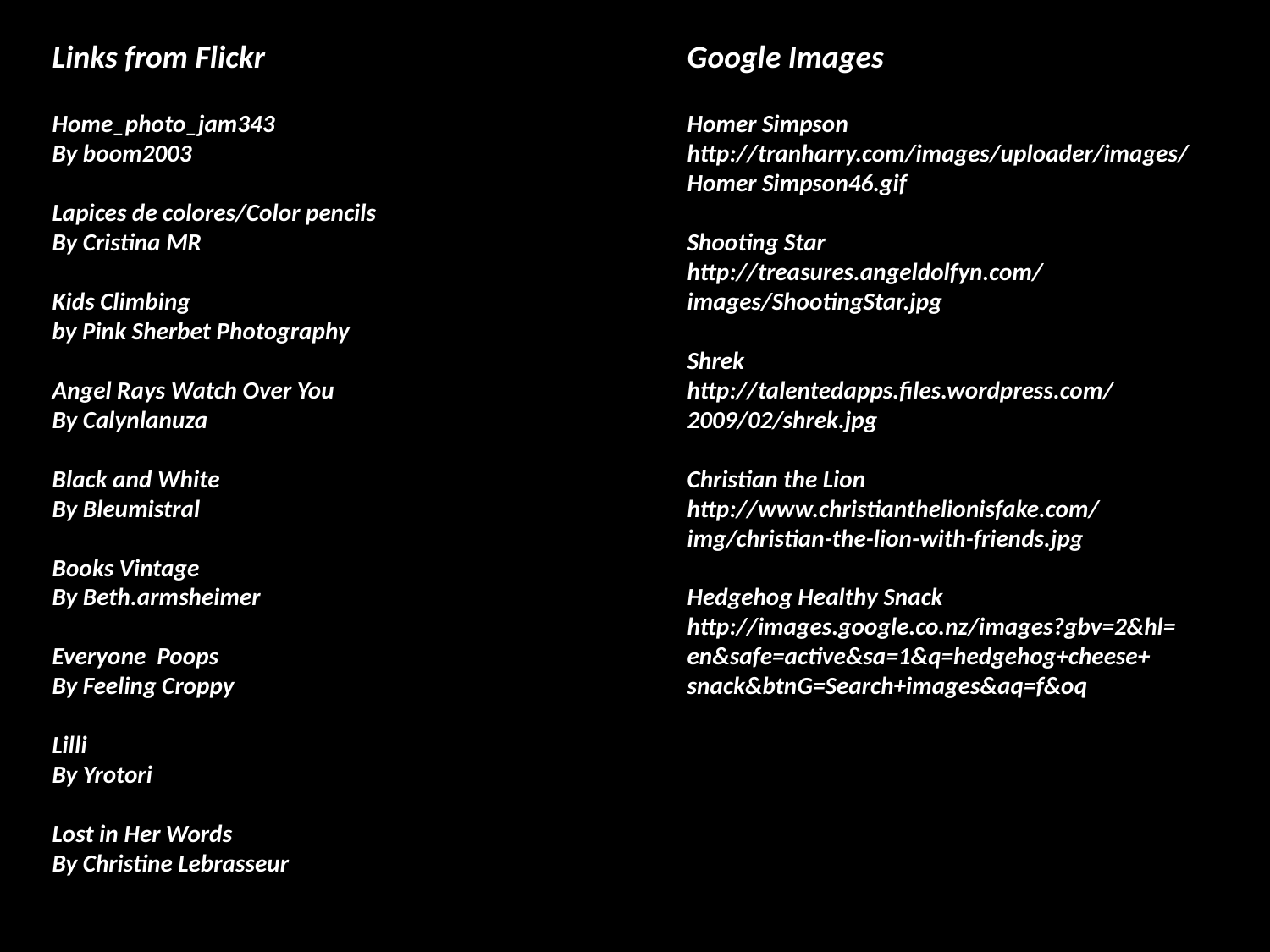

Links from Flickr				Google Images

Home_photo_jam343				Homer Simpson
By boom2003				http://tranharry.com/images/uploader/images/
					Homer Simpson46.gif
Lapices de colores/Color pencils
By Cristina MR 				Shooting Star								http://treasures.angeldolfyn.com/
Kids Climbing				images/ShootingStar.jpg
by Pink Sherbet Photography
					Shrek
Angel Rays Watch Over You 			http://talentedapps.files.wordpress.com/
By Calynlanuza				2009/02/shrek.jpg

Black and White				Christian the Lion
By Bleumistral				http://www.christianthelionisfake.com/
					img/christian-the-lion-with-friends.jpg
Books Vintage
By Beth.armsheimer				Hedgehog Healthy Snack
					http://images.google.co.nz/images?gbv=2&hl=
Everyone  Poops				en&safe=active&sa=1&q=hedgehog+cheese+
By Feeling Croppy				snack&btnG=Search+images&aq=f&oq

Lilli
By Yrotori
Lost in Her Words
By Christine Lebrasseur